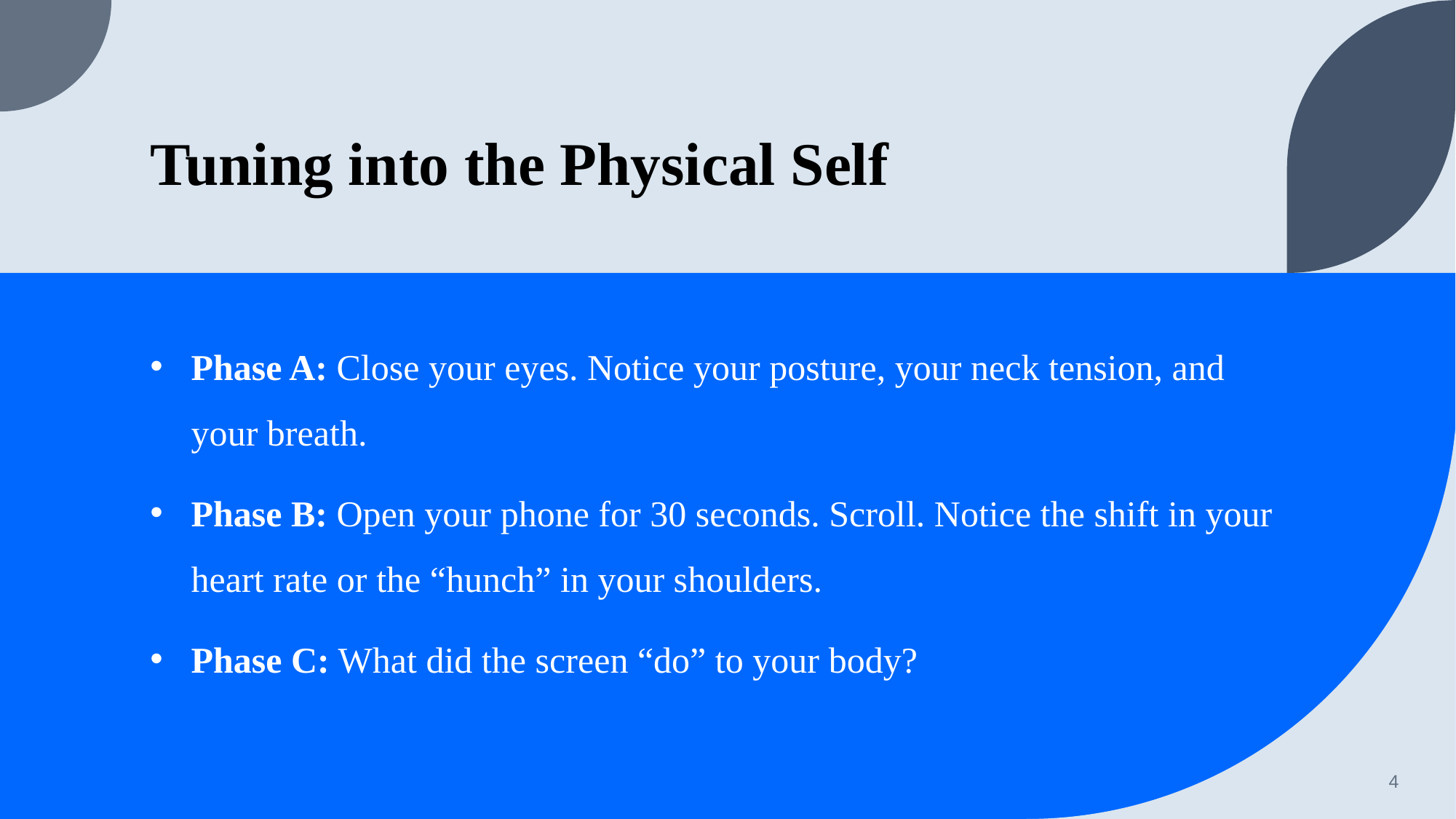

# Tuning into the Physical Self
Phase A: Close your eyes. Notice your posture, your neck tension, and your breath.
Phase B: Open your phone for 30 seconds. Scroll. Notice the shift in your heart rate or the “hunch” in your shoulders.
Phase C: What did the screen “do” to your body?
4